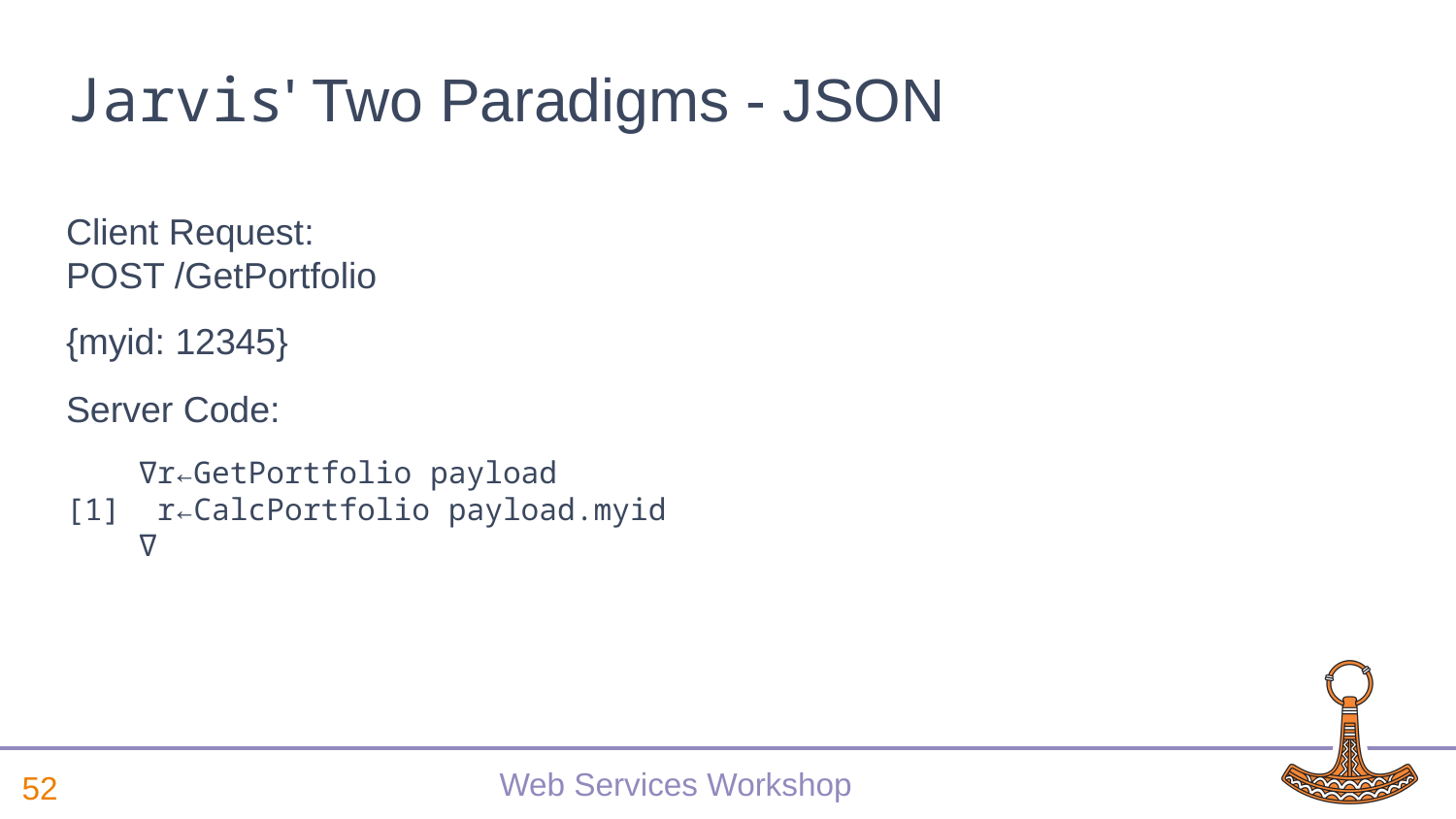

# Jarvis' Two Paradigms - JSON
Client Request:
POST /GetPortfolio
{myid: 12345}
Server Code:
    ∇r←GetPortfolio payload
[1]  r←CalcPortfolio payload.myid
    ∇